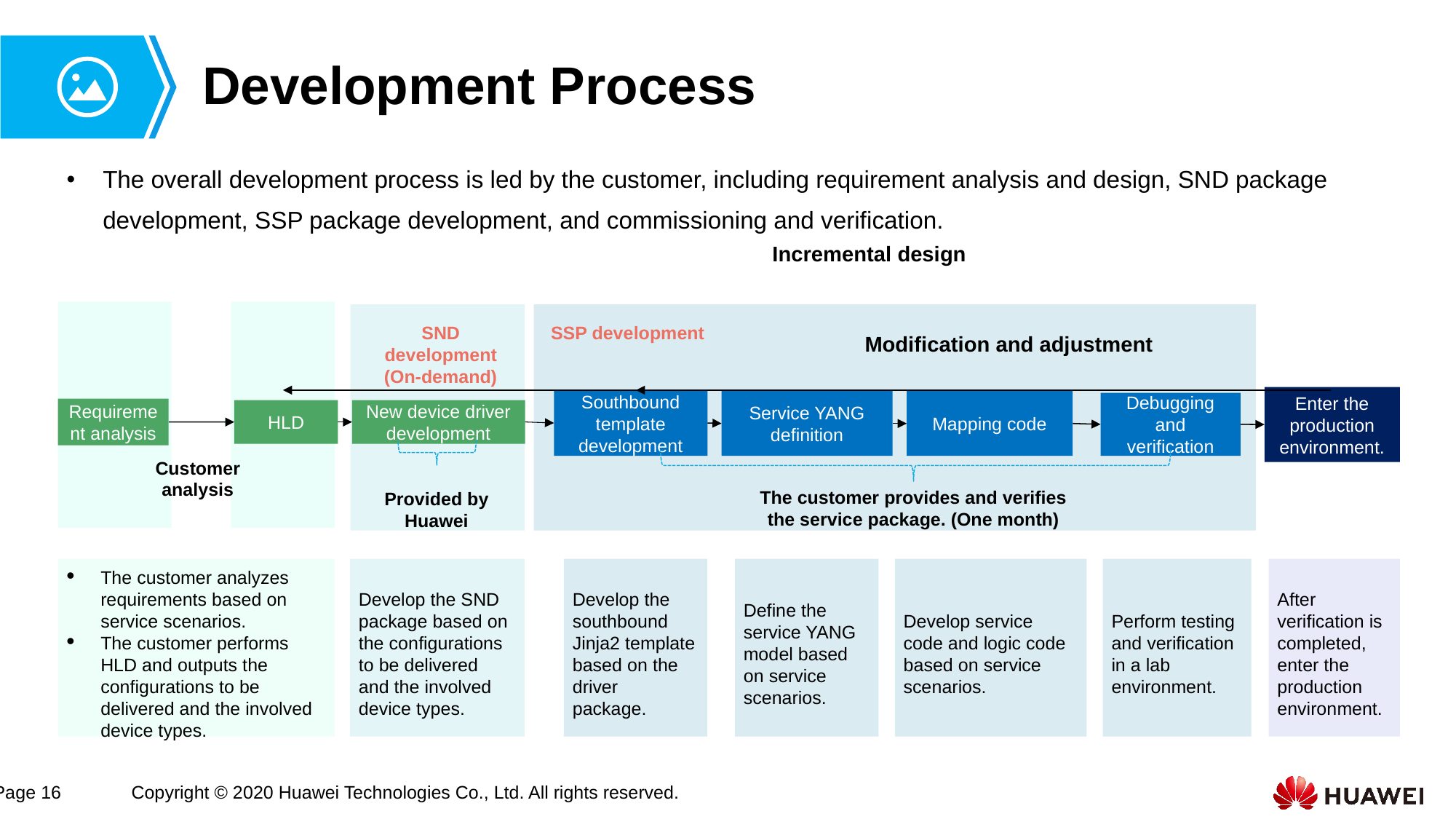

# Development Process
The overall development process is led by the customer, including requirement analysis and design, SND package development, SSP package development, and commissioning and verification.

Incremental design

SND development
(On-demand)
SSP development
Modification and adjustment
Enter the production environment.
Southbound template development
Service YANG definition
Mapping code
Debugging and verification
Requirement analysis
HLD
New device driver development

Customer analysis
The customer provides and verifies the service package. (One month)
Provided by Huawei
The customer analyzes requirements based on service scenarios.
The customer performs HLD and outputs the configurations to be delivered and the involved device types.
Develop the SND package based on the configurations to be delivered and the involved device types.
Develop the southbound Jinja2 template based on the driver package.
Define the service YANG model based on service scenarios.
Develop service code and logic code based on service scenarios.
Perform testing and verification in a lab environment.
After verification is completed, enter the production environment.